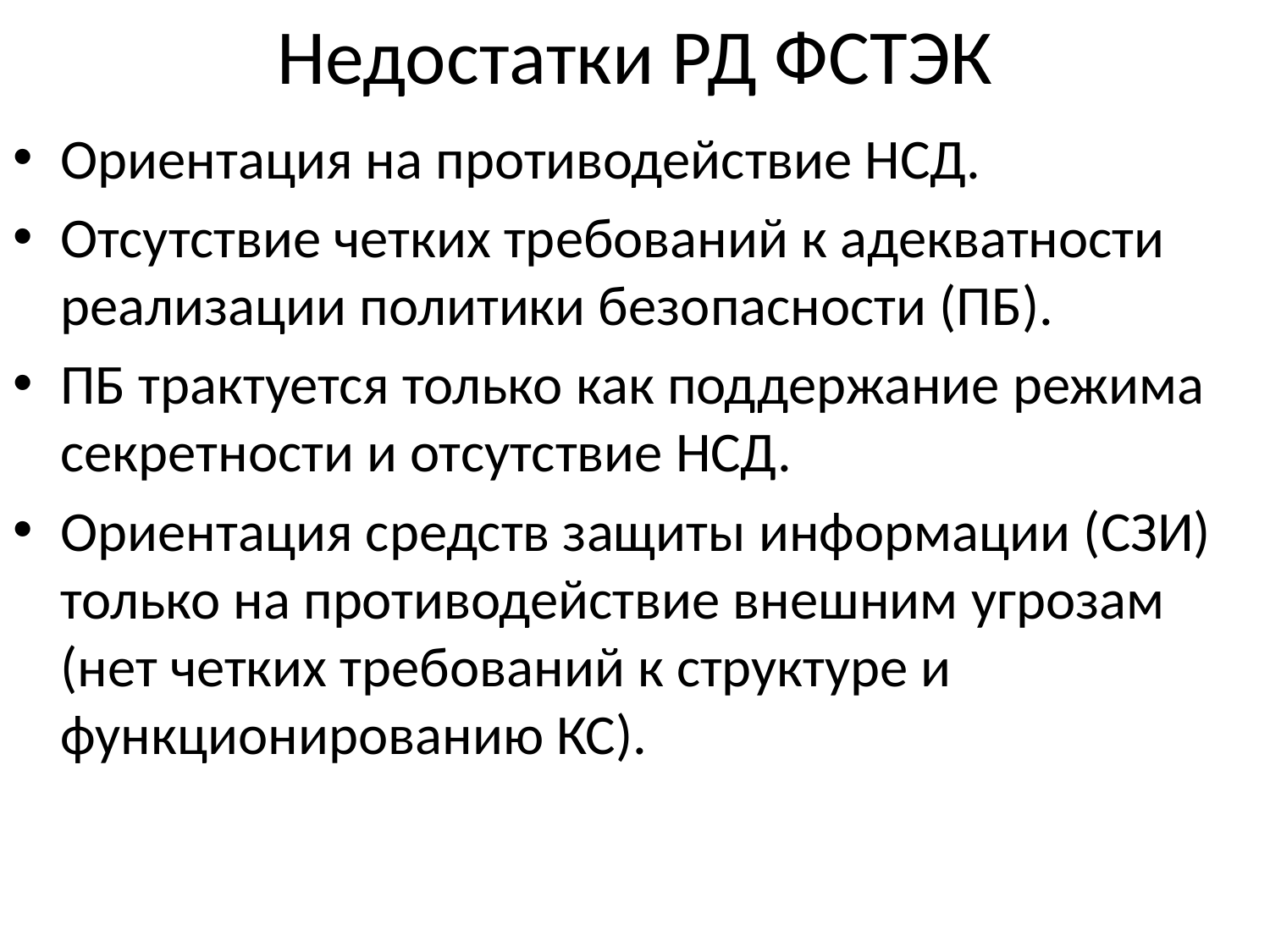

# Недостатки РД ФСТЭК
Ориентация на противодействие НСД.
Отсутствие четких требований к адекватности реализации политики безопасности (ПБ).
ПБ трактуется только как поддержание режима секретности и отсутствие НСД.
Ориентация средств защиты информации (СЗИ) только на противодействие внешним угрозам (нет четких требований к структуре и функционированию КС).